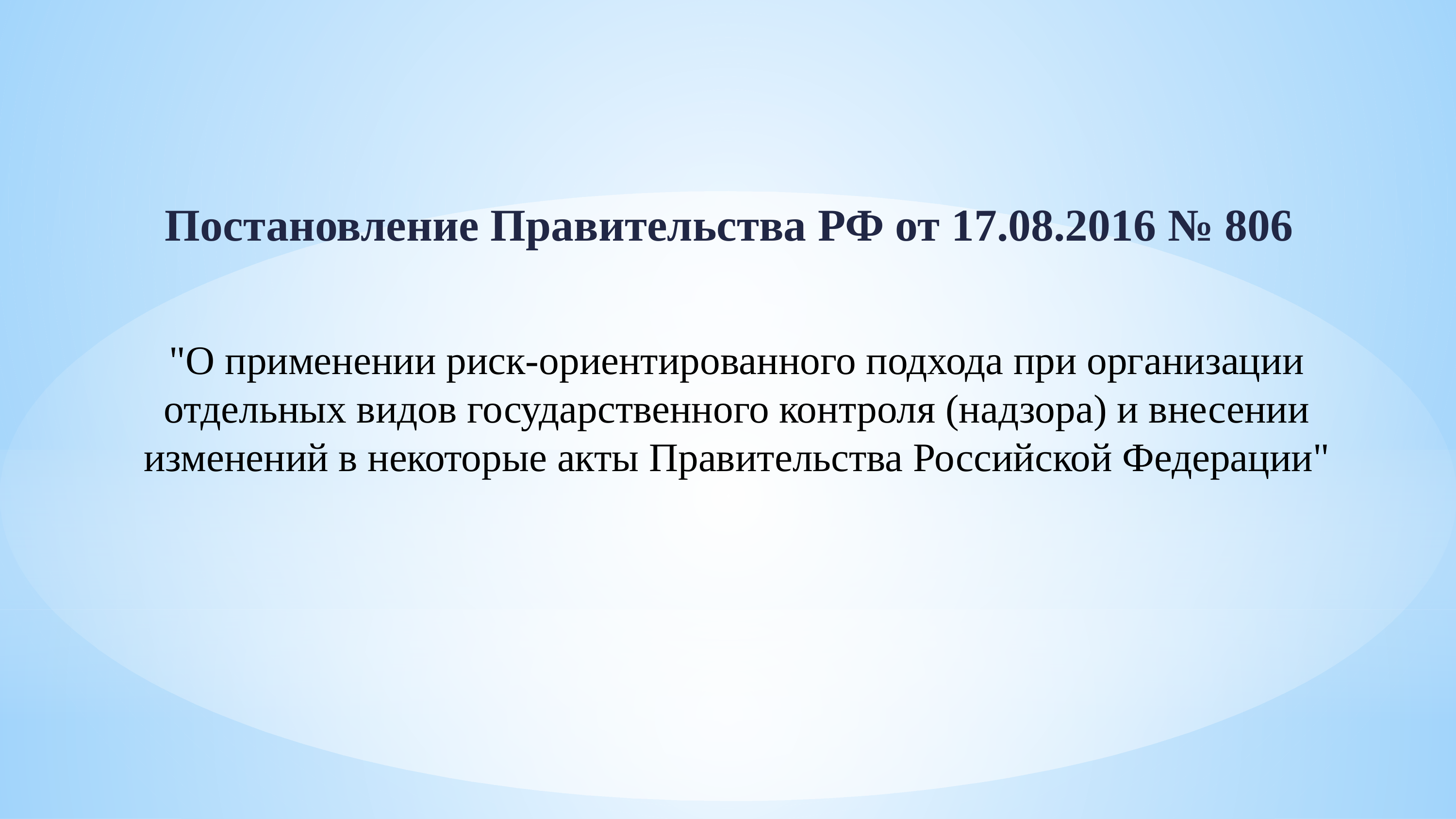

Постановление Правительства РФ от 17.08.2016 № 806

"О применении риск-ориентированного подхода при организации отдельных видов государственного контроля (надзора) и внесении изменений в некоторые акты Правительства Российской Федерации"